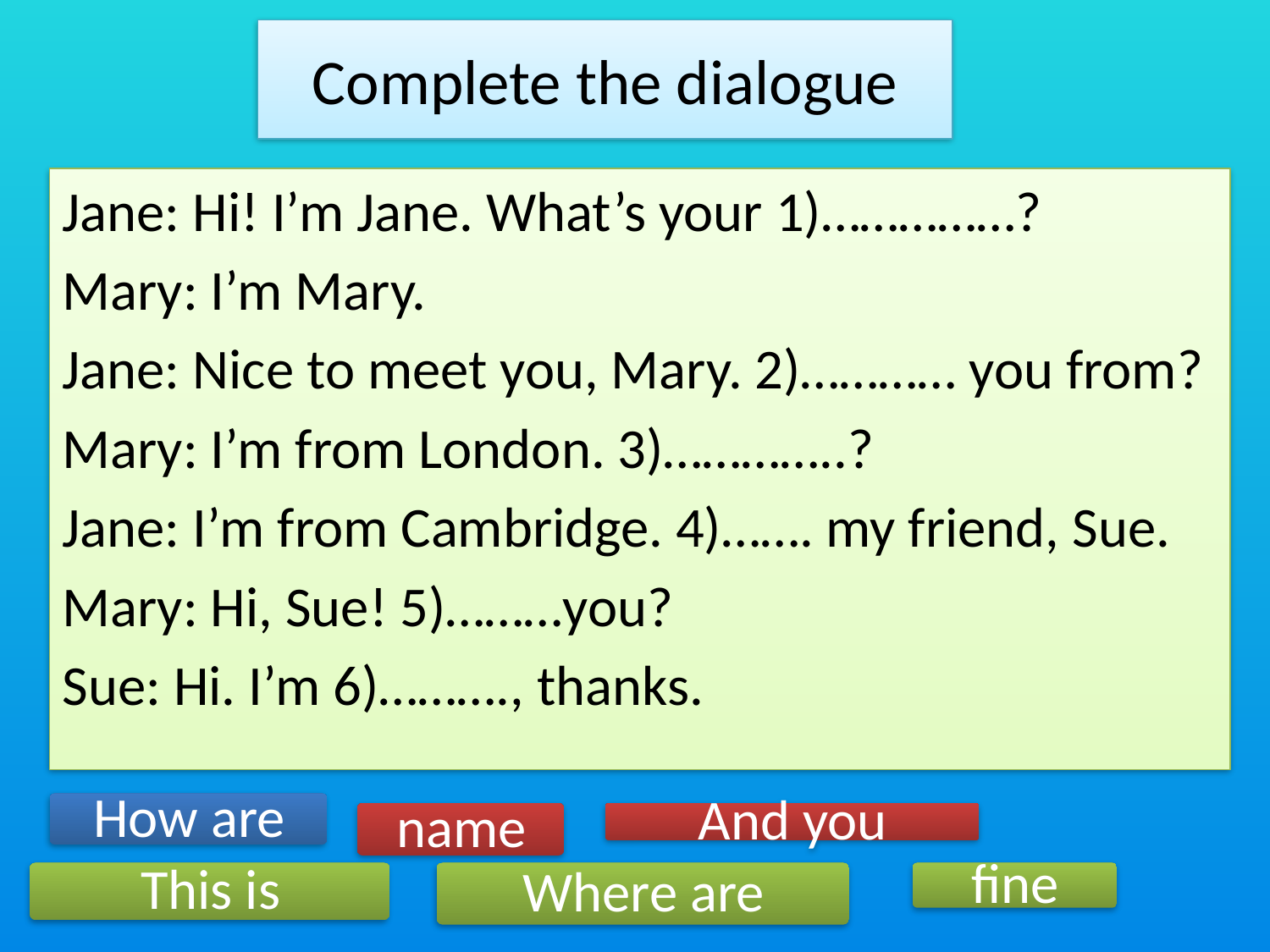

# Complete the dialogue
Jane: Hi! I’m Jane. What’s your 1)……………?
Mary: I’m Mary.
Jane: Nice to meet you, Mary. 2)………… you from?
Mary: I’m from London. 3)…………..?
Jane: I’m from Cambridge. 4)……. my friend, Sue.
Mary: Hi, Sue! 5)………you?
Sue: Hi. I’m 6)………., thanks.
How are
name
This is
Where are
And you
fine